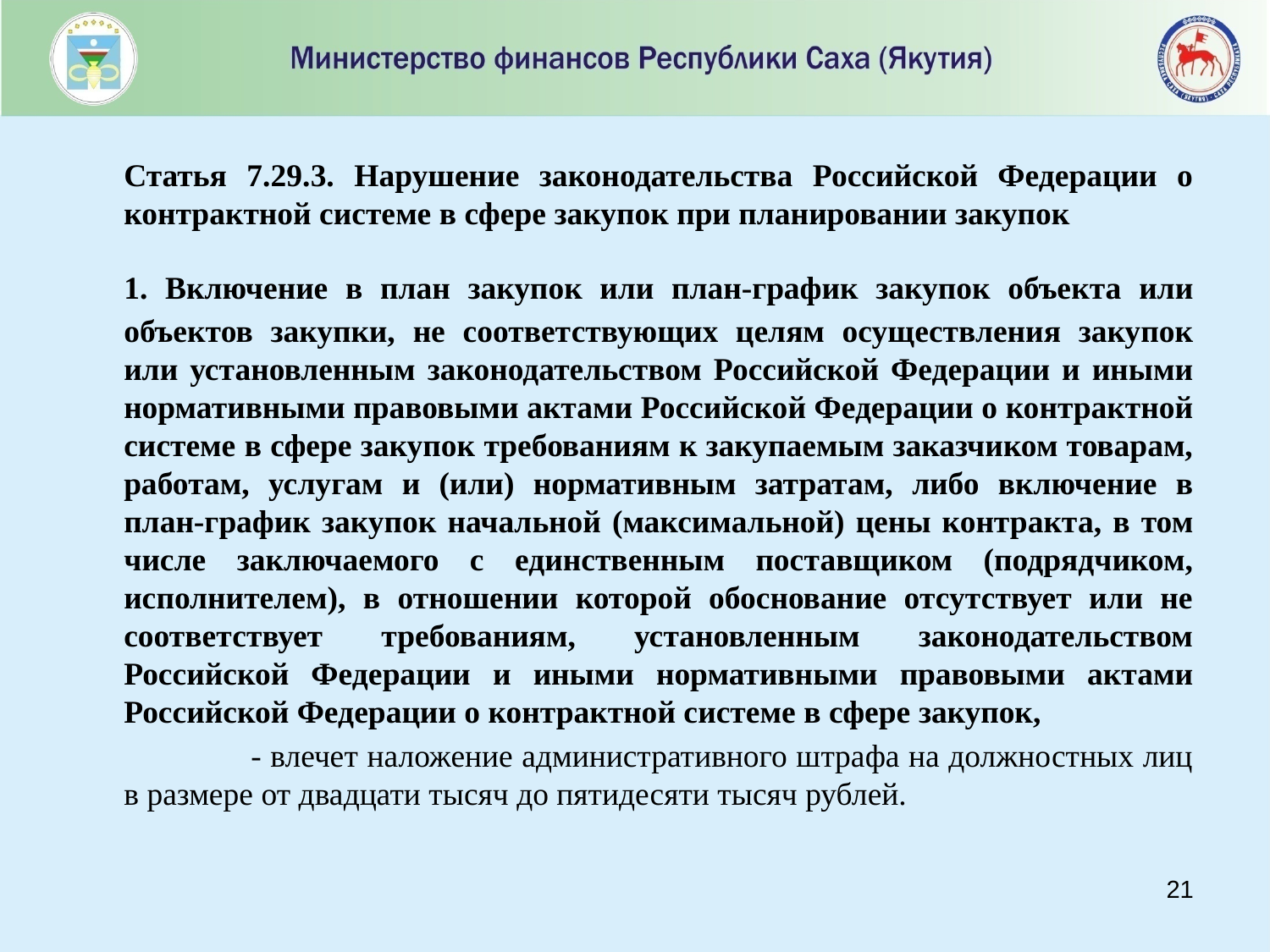

#
	Статья 7.29.3. Нарушение законодательства Российской Федерации о контрактной системе в сфере закупок при планировании закупок
	1. Включение в план закупок или план-график закупок объекта или объектов закупки, не соответствующих целям осуществления закупок или установленным законодательством Российской Федерации и иными нормативными правовыми актами Российской Федерации о контрактной системе в сфере закупок требованиям к закупаемым заказчиком товарам, работам, услугам и (или) нормативным затратам, либо включение в план-график закупок начальной (максимальной) цены контракта, в том числе заключаемого с единственным поставщиком (подрядчиком, исполнителем), в отношении которой обоснование отсутствует или не соответствует требованиям, установленным законодательством Российской Федерации и иными нормативными правовыми актами Российской Федерации о контрактной системе в сфере закупок,
		- влечет наложение административного штрафа на должностных лиц в размере от двадцати тысяч до пятидесяти тысяч рублей.

21